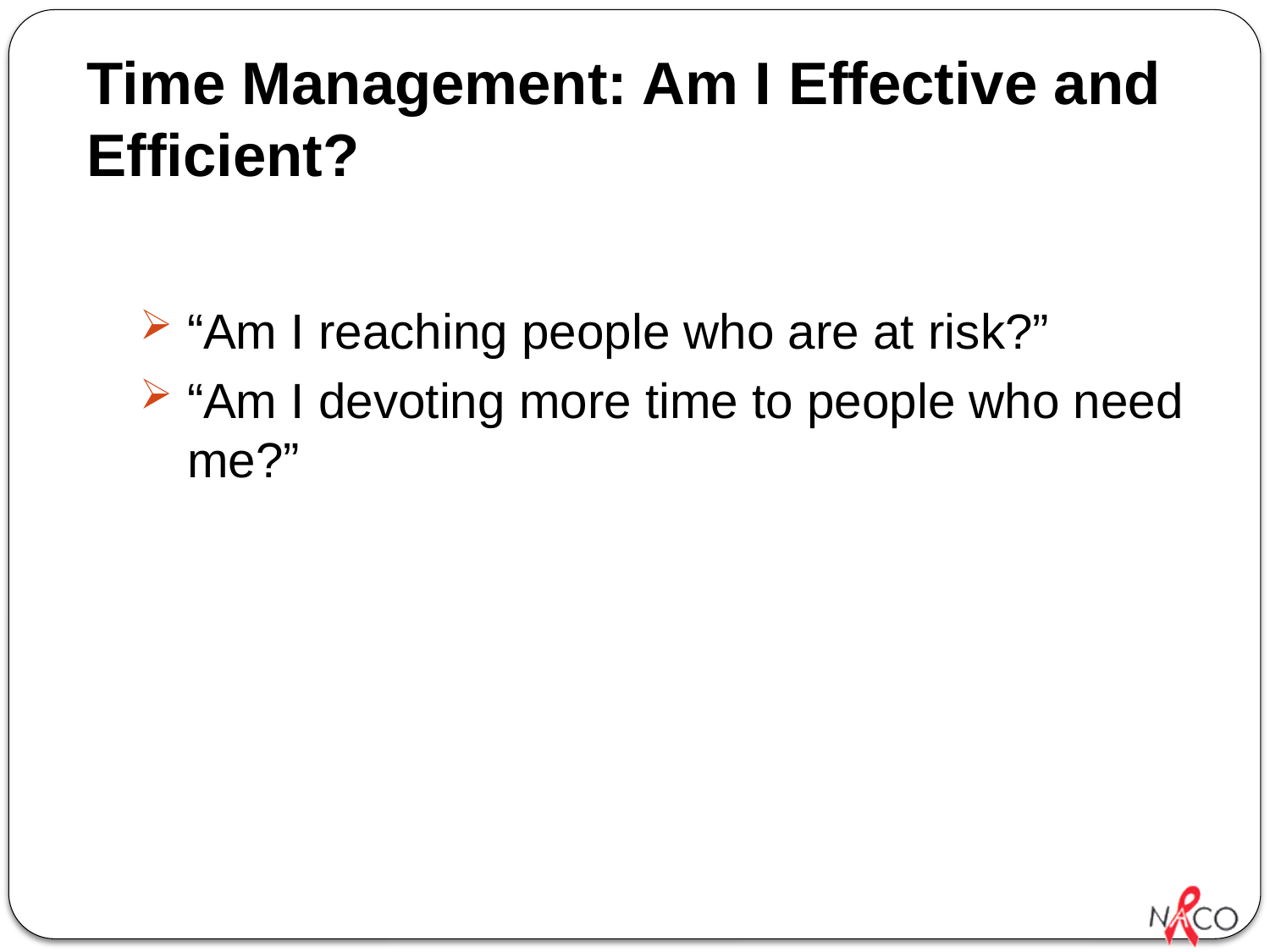

# Time Management: Am I Effective and Efficient?

“Am I reaching people who are at risk?”
“Am I devoting more time to people who need me?”